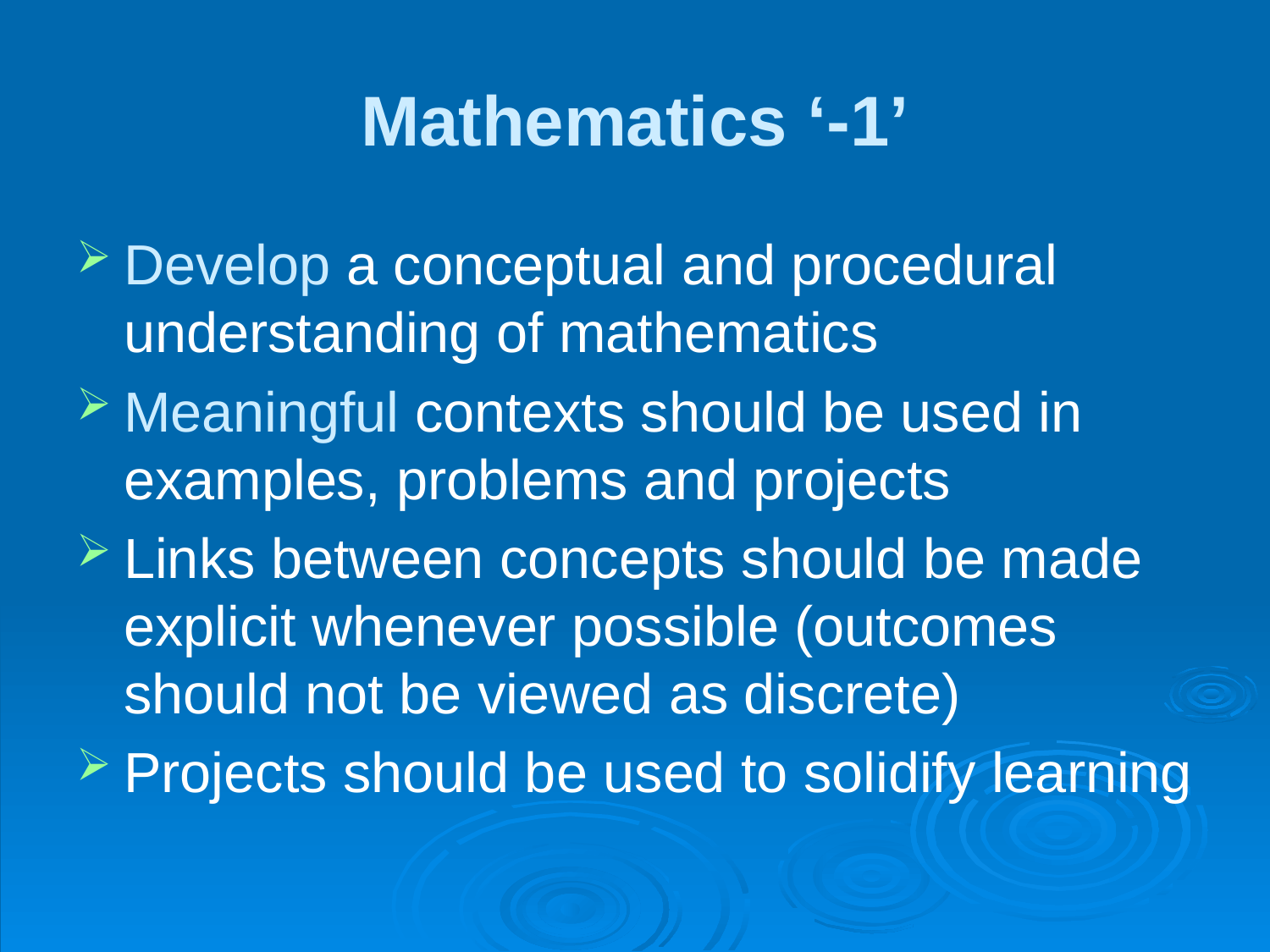

# Mathematics ‘-1’
Develop a conceptual and procedural understanding of mathematics
Meaningful contexts should be used in examples, problems and projects
Links between concepts should be made explicit whenever possible (outcomes should not be viewed as discrete)
Projects should be used to solidify learning